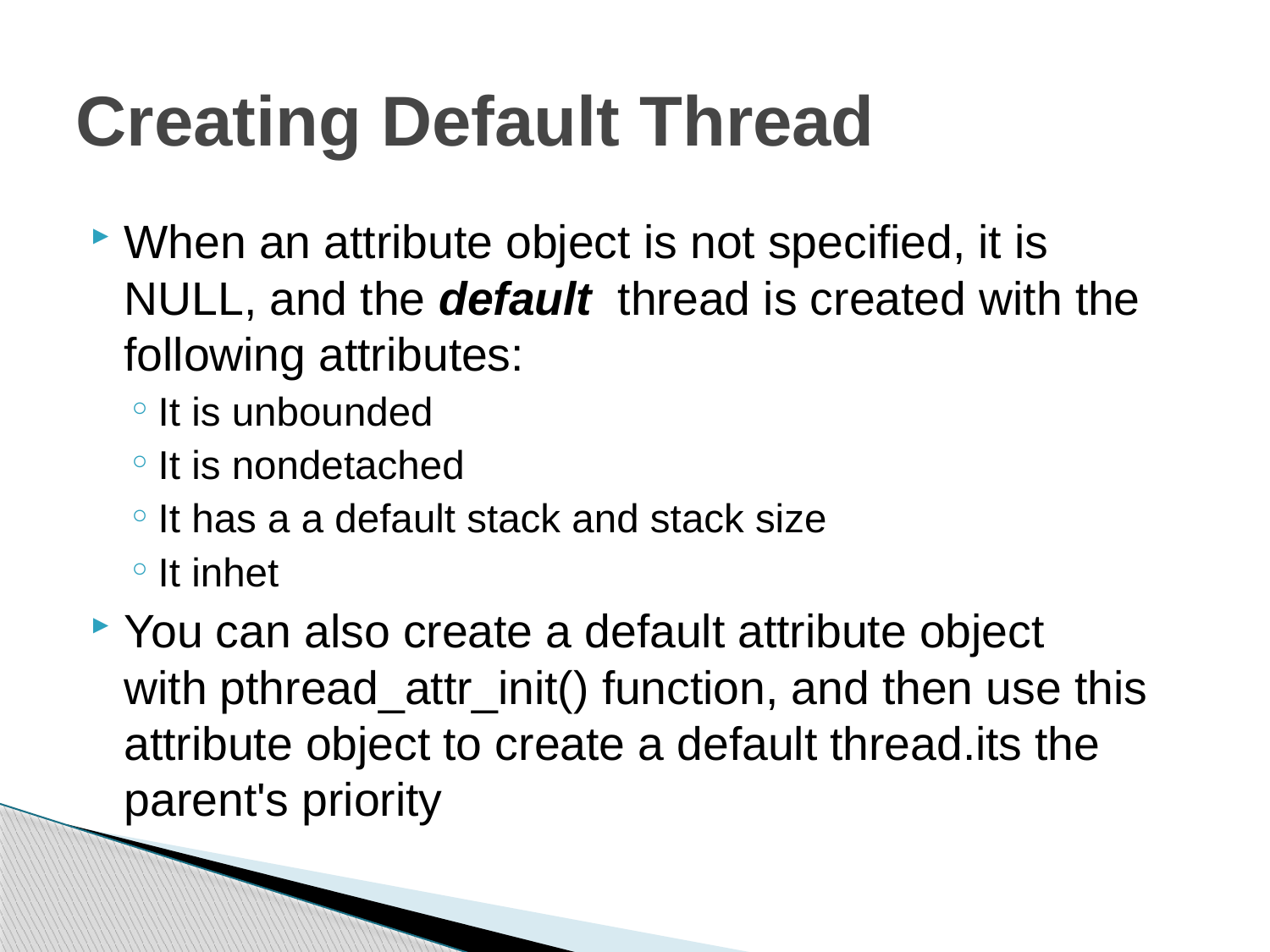

# Creating Default Thread
When an attribute object is not specified, it is NULL, and the default  thread is created with the following attributes:
It is unbounded
It is nondetached
It has a a default stack and stack size
It inhet
You can also create a default attribute object with pthread_attr_init() function, and then use this attribute object to create a default thread.its the parent's priority